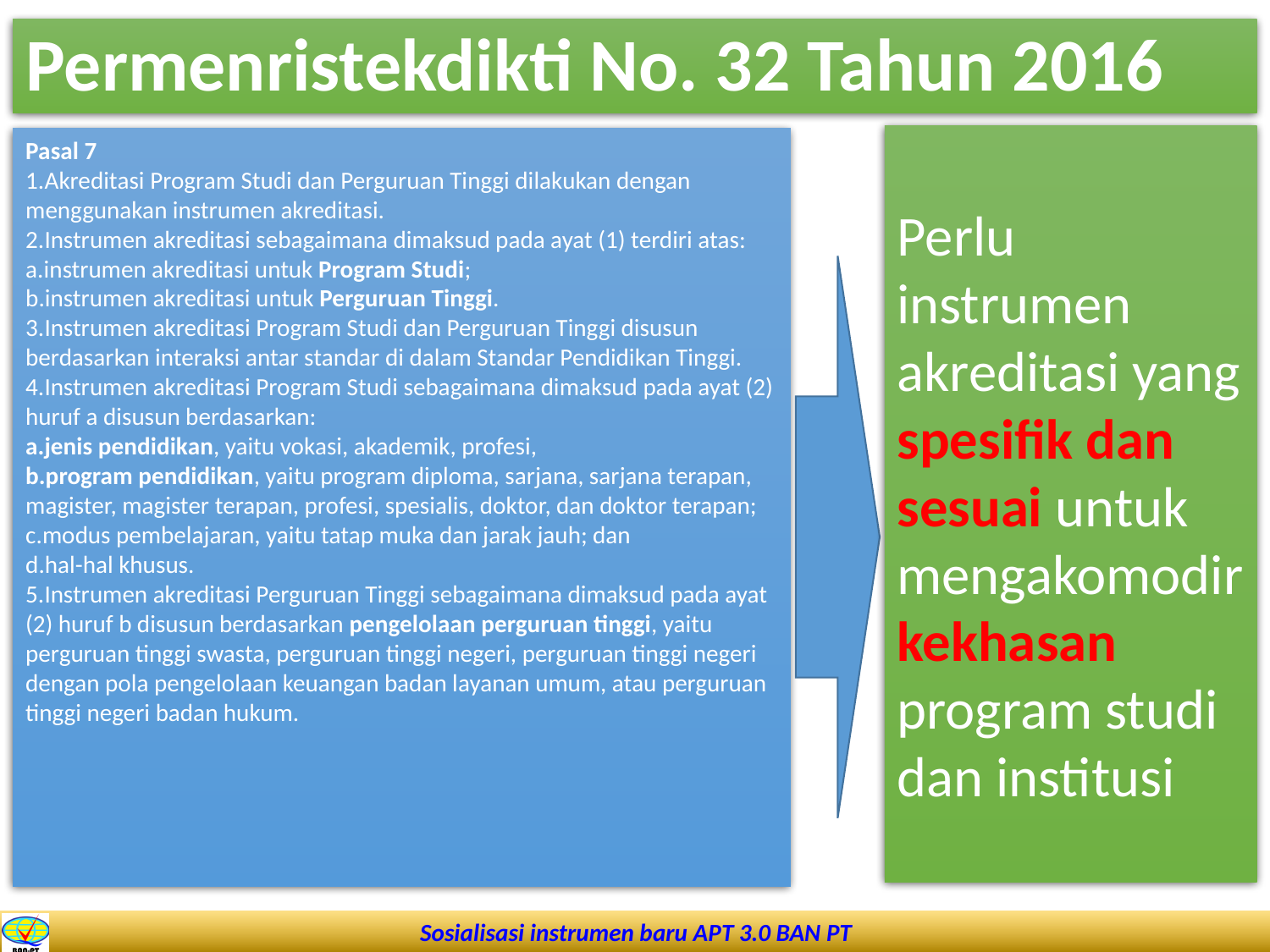

# Permenristekdikti No. 32 Tahun 2016

Perlu instrumen akreditasi yang spesifik dan sesuai untuk mengakomodir kekhasan program studi dan institusi

Pasal 7
Akreditasi Program Studi dan Perguruan Tinggi dilakukan dengan menggunakan instrumen akreditasi.
Instrumen akreditasi sebagaimana dimaksud pada ayat (1) terdiri atas:
instrumen akreditasi untuk Program Studi;
instrumen akreditasi untuk Perguruan Tinggi.
Instrumen akreditasi Program Studi dan Perguruan Tinggi disusun berdasarkan interaksi antar standar di dalam Standar Pendidikan Tinggi.
Instrumen akreditasi Program Studi sebagaimana dimaksud pada ayat (2) huruf a disusun berdasarkan:
jenis pendidikan, yaitu vokasi, akademik, profesi,
program pendidikan, yaitu program diploma, sarjana, sarjana terapan, magister, magister terapan, profesi, spesialis, doktor, dan doktor terapan;
modus pembelajaran, yaitu tatap muka dan jarak jauh; dan
hal-hal khusus.
Instrumen akreditasi Perguruan Tinggi sebagaimana dimaksud pada ayat (2) huruf b disusun berdasarkan pengelolaan perguruan tinggi, yaitu perguruan tinggi swasta, perguruan tinggi negeri, perguruan tinggi negeri dengan pola pengelolaan keuangan badan layanan umum, atau perguruan tinggi negeri badan hukum.